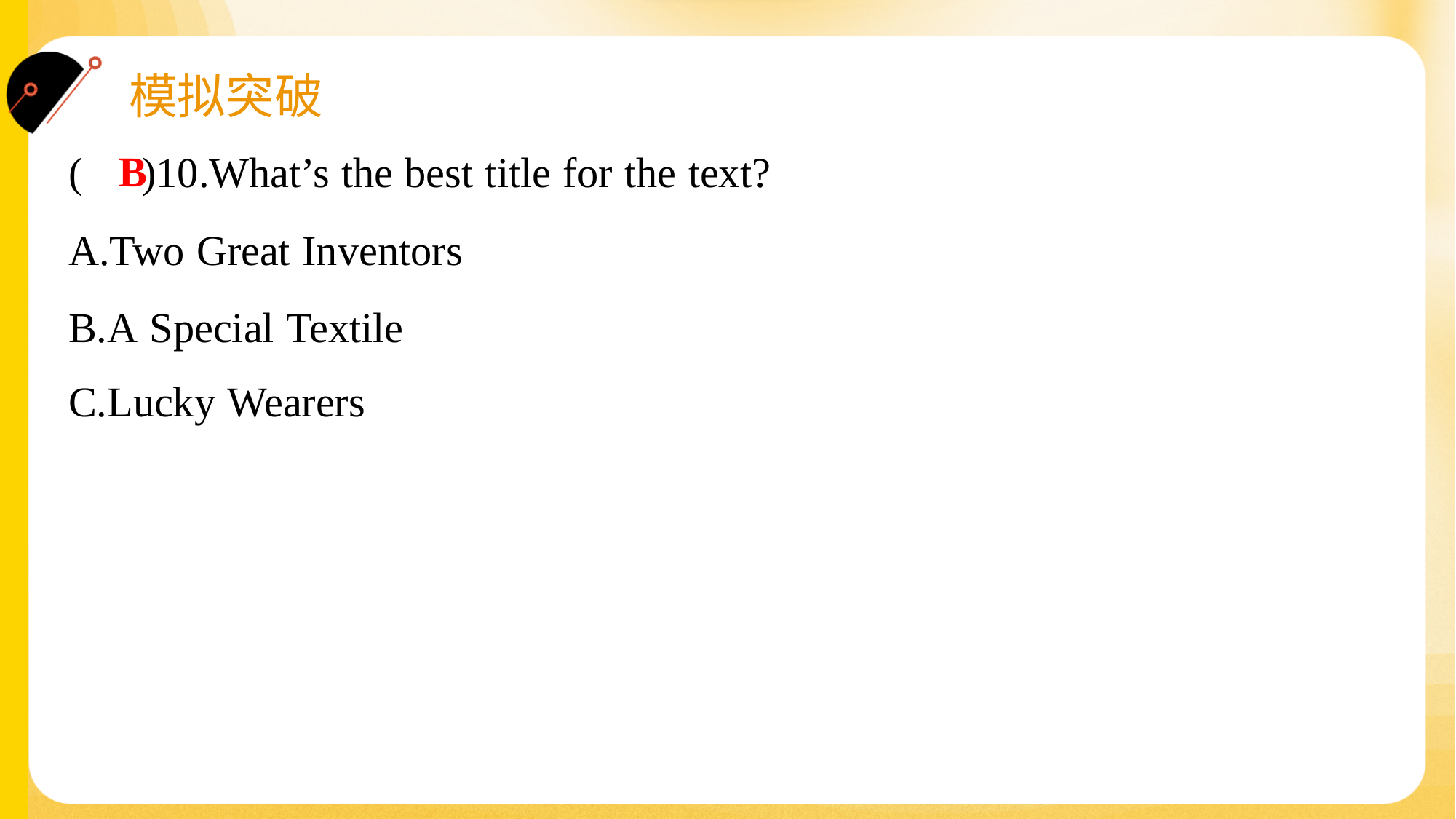

B
(     )10.What’s the best title for the text?
A.Two Great Inventors
B.A Special Textile
C.Lucky Wearers